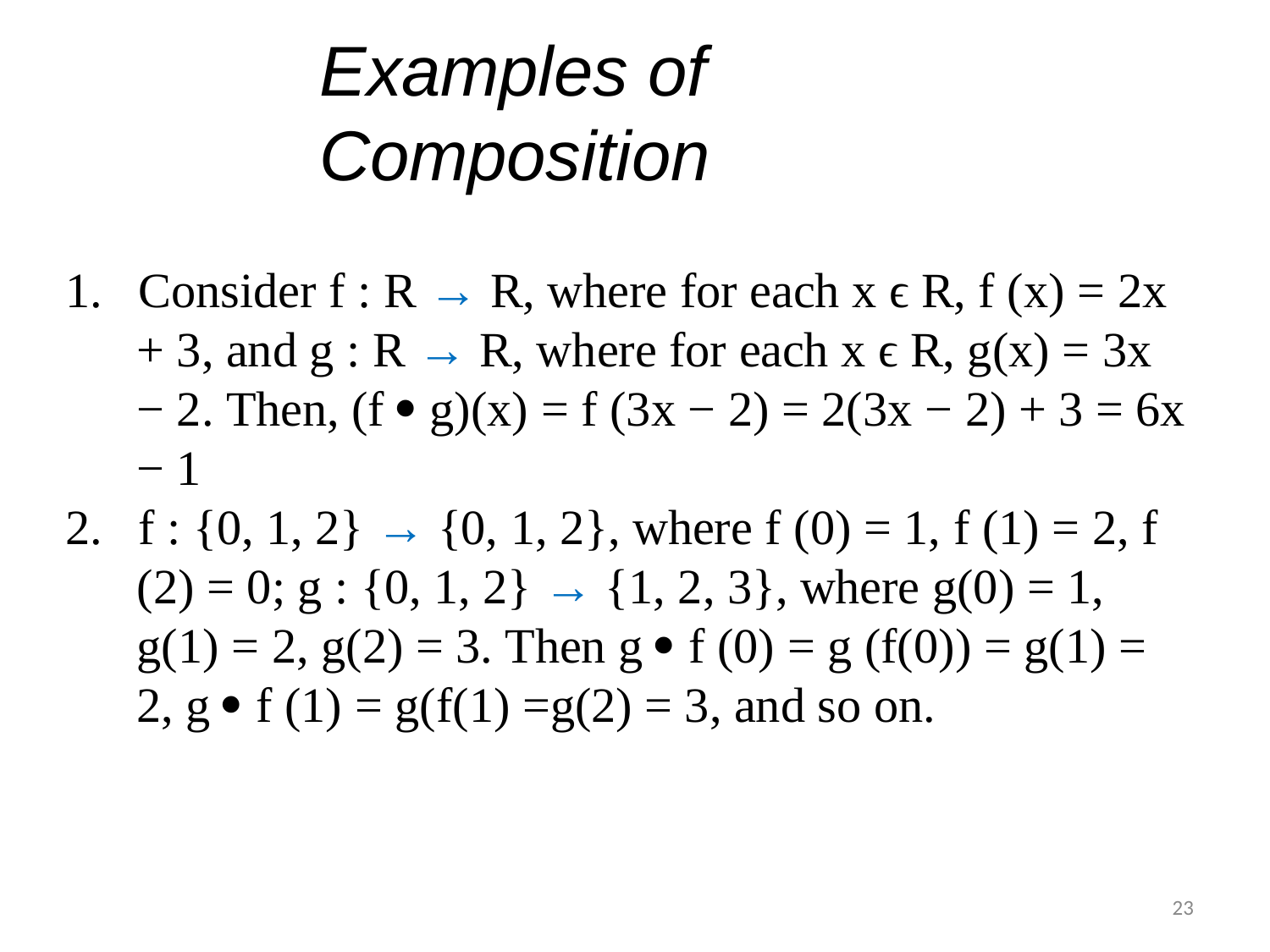

# Examples of Composition
1.	Consider f : R → R, where for each x ϵ R, f (x) = 2x
+ 3, and g : R → R, where for each x ϵ R, g(x) = 3x
− 2. Then, (f • g)(x) = f (3x − 2) = 2(3x − 2) + 3 = 6x
− 1
2.	f : {0, 1, 2} → {0, 1, 2}, where f (0) = 1, f (1) = 2, f
(2) = 0; g : {0, 1, 2} → {1, 2, 3}, where g(0) = 1,
g(1) = 2, g(2) = 3. Then g • f (0) = g (f(0)) = g(1) =
2, g • f (1) = g(f(1) =g(2) = 3, and so on.
23